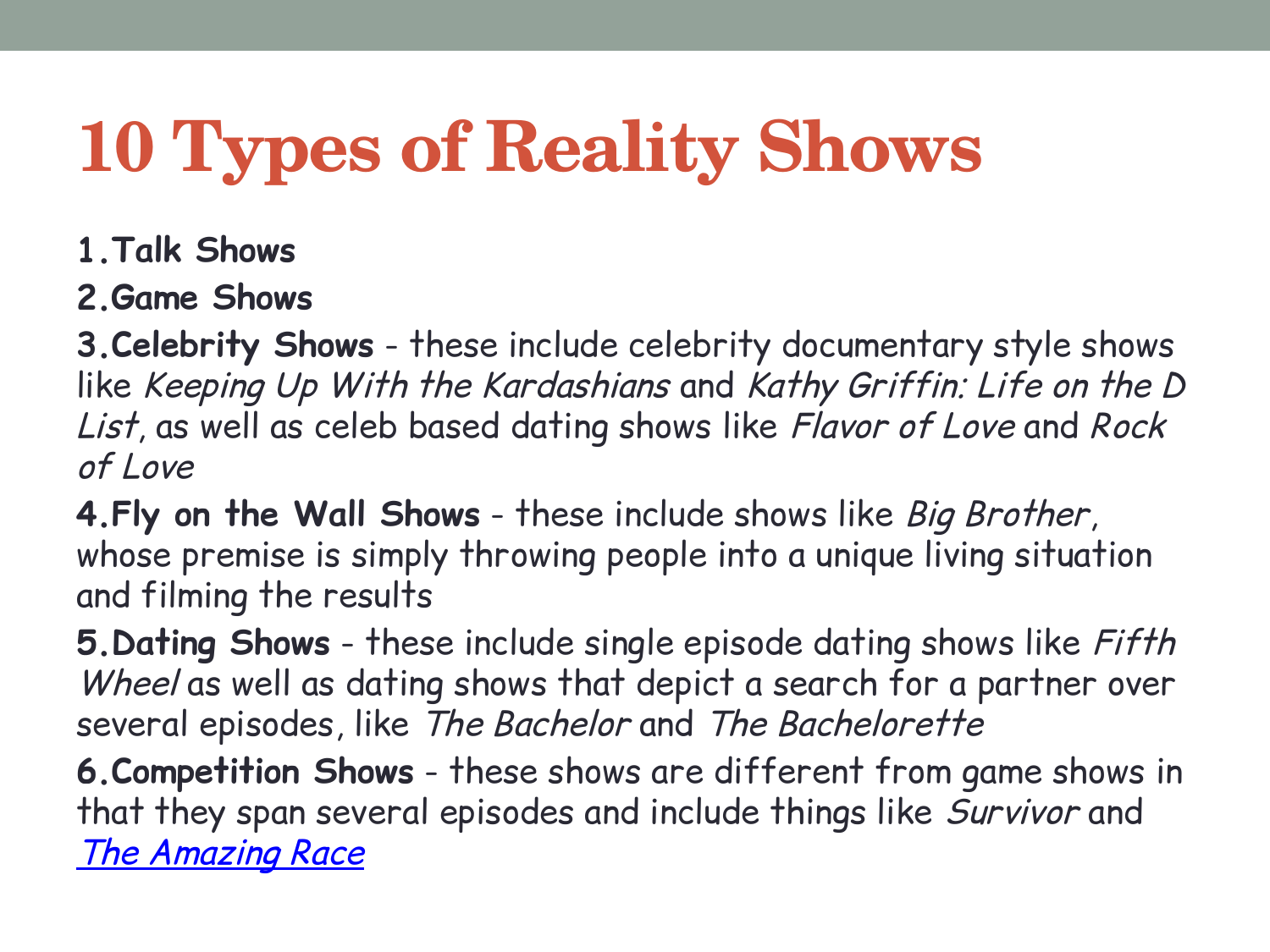

# 10 Types of Reality Shows
1.Talk Shows
2.Game Shows
3.Celebrity Shows - these include celebrity documentary style shows like Keeping Up With the Kardashians and Kathy Griffin: Life on the D List, as well as celeb based dating shows like Flavor of Love and Rock of Love
4.Fly on the Wall Shows - these include shows like Big Brother, whose premise is simply throwing people into a unique living situation and filming the results
5.Dating Shows - these include single episode dating shows like Fifth Wheel as well as dating shows that depict a search for a partner over several episodes, like The Bachelor and The Bachelorette
6.Competition Shows - these shows are different from game shows in that they span several episodes and include things like Survivor and The Amazing Race